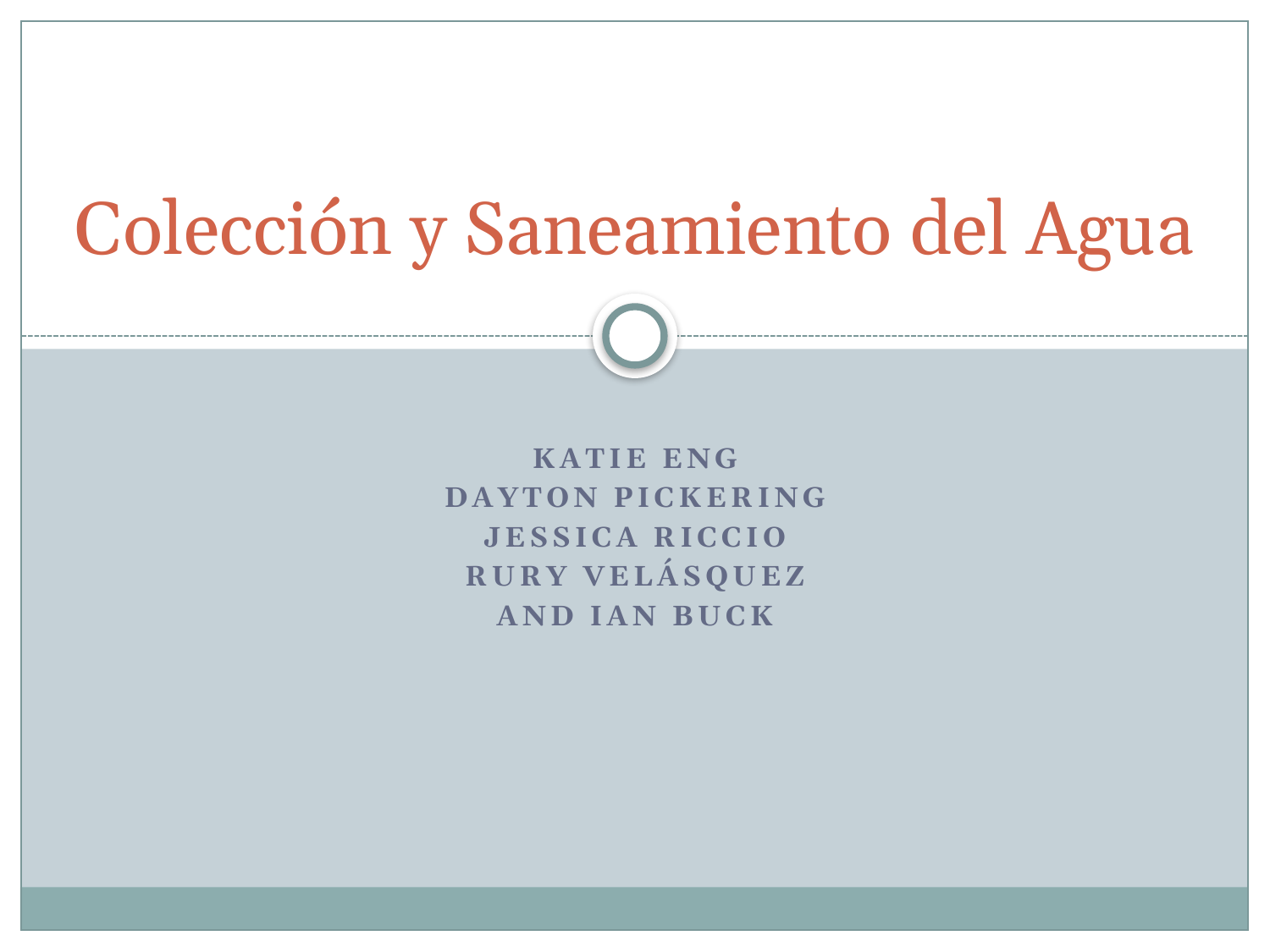

# Colección y Saneamiento del Agua
Katie Eng
Dayton Pickering
Jessica Riccio
Rury Velásquez
and Ian Buck